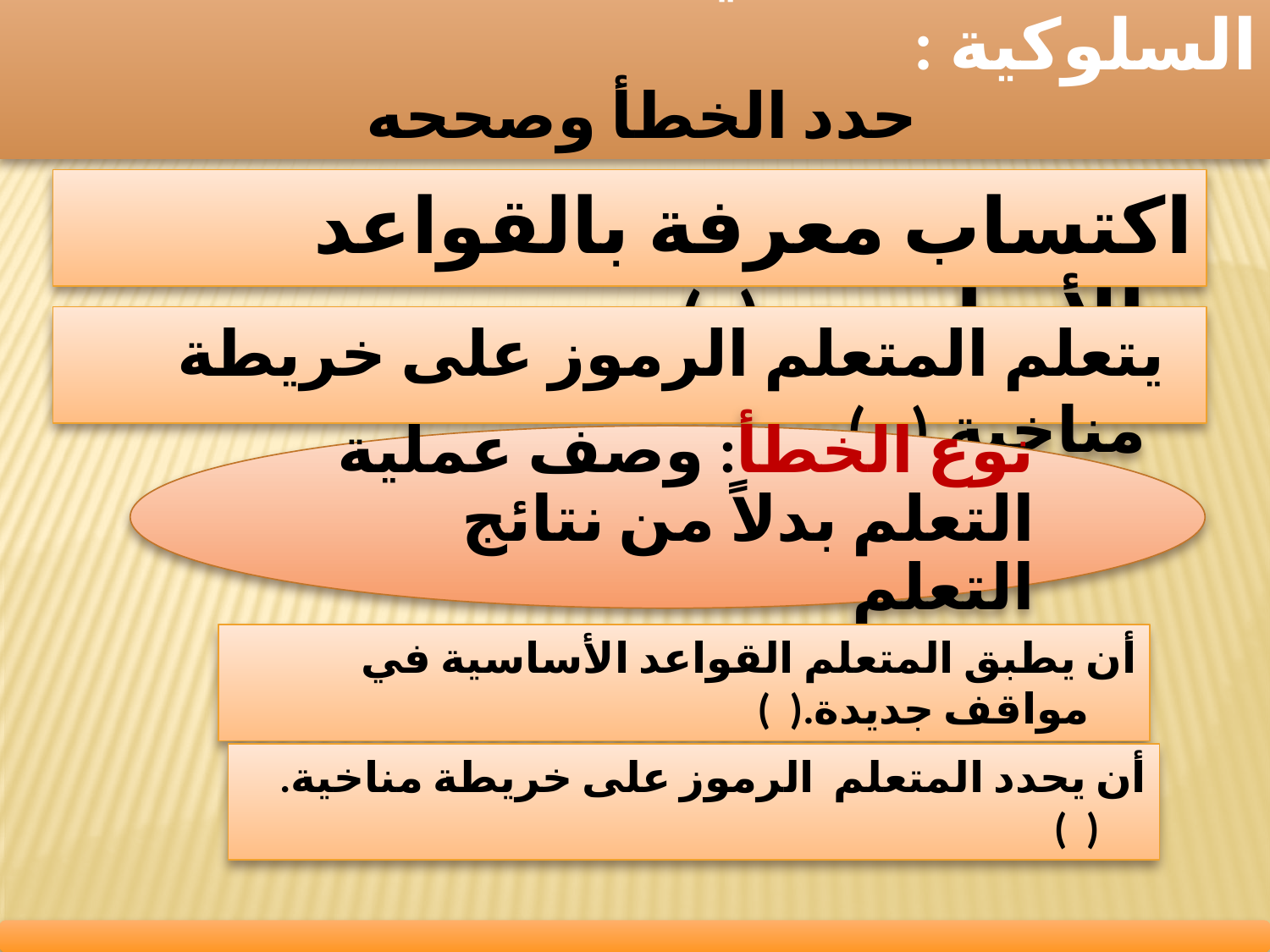

أخطاء شائعة في صياغة الأهداف السلوكية :
حدد الخطأ وصححه
اكتساب معرفة بالقواعد الأساسية. (  )
  يتعلم المتعلم الرموز على خريطة مناخية.(   )

نوع الخطأ: وصف عملية التعلم بدلاً من نتائج التعلم

أن يطبق المتعلم القواعد الأساسية في مواقف جديدة.(  )
أن يحدد المتعلم  الرموز على خريطة مناخية.(  )